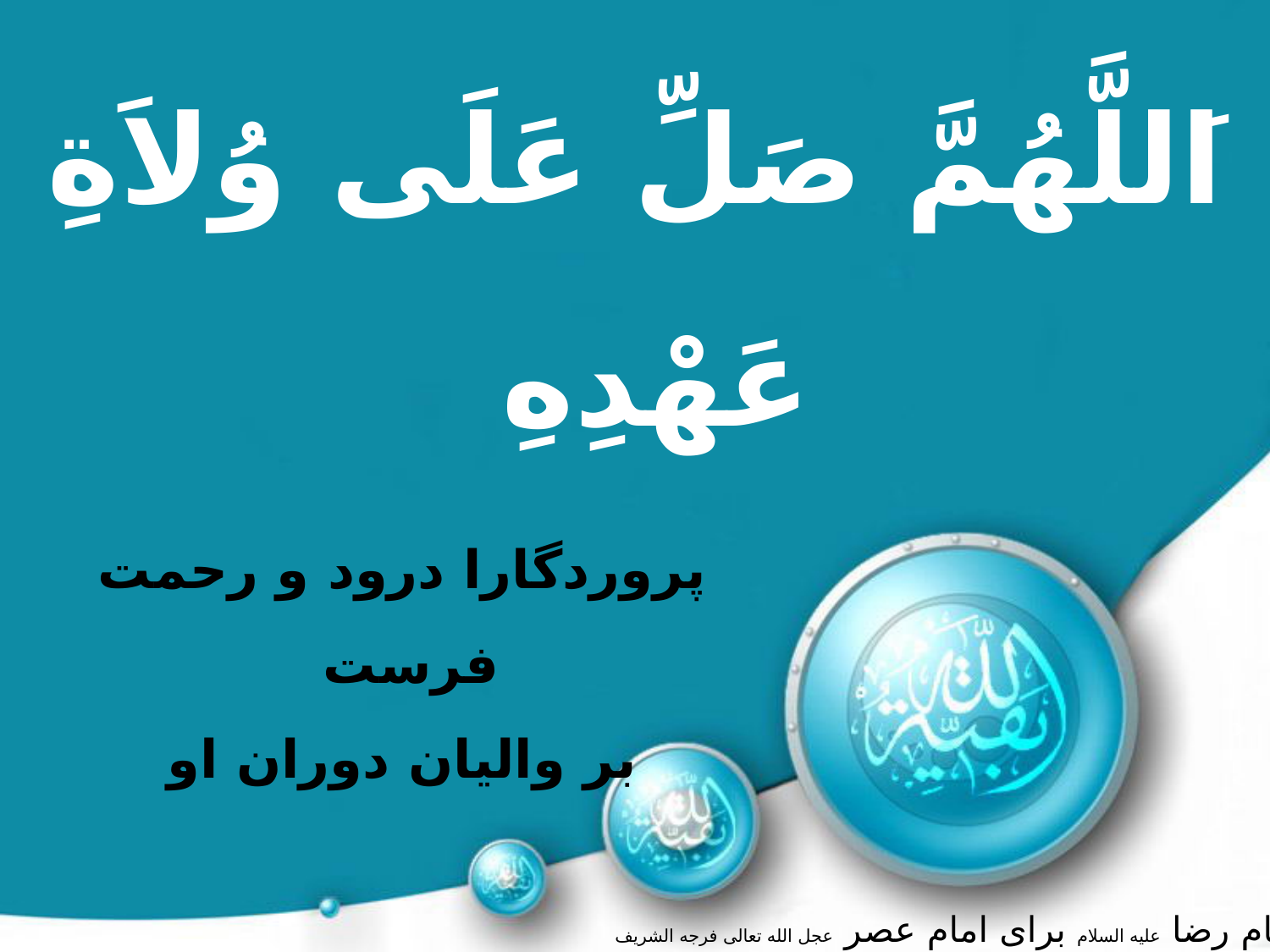

اَللَّهُمَّ صَلِّ عَلَى وُلاَةِ عَهْدِهِ
پروردگارا درود و رحمت فرست
بر واليان دوران او